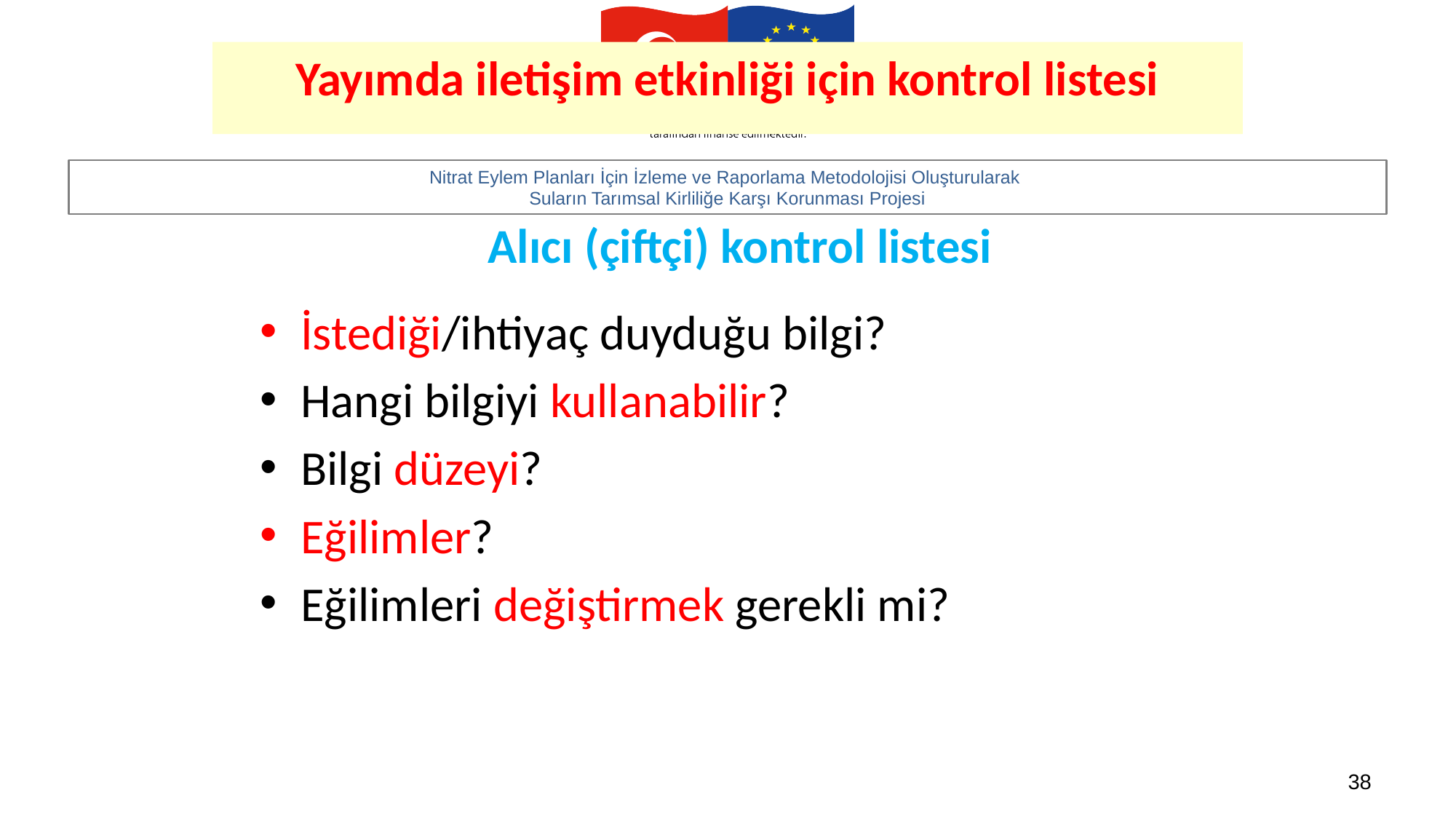

# Yayımda iletişim etkinliği için kontrol listesi
Alıcı (çiftçi) kontrol listesi
İstediği/ihtiyaç duyduğu bilgi?
Hangi bilgiyi kullanabilir?
Bilgi düzeyi?
Eğilimler?
Eğilimleri değiştirmek gerekli mi?
38